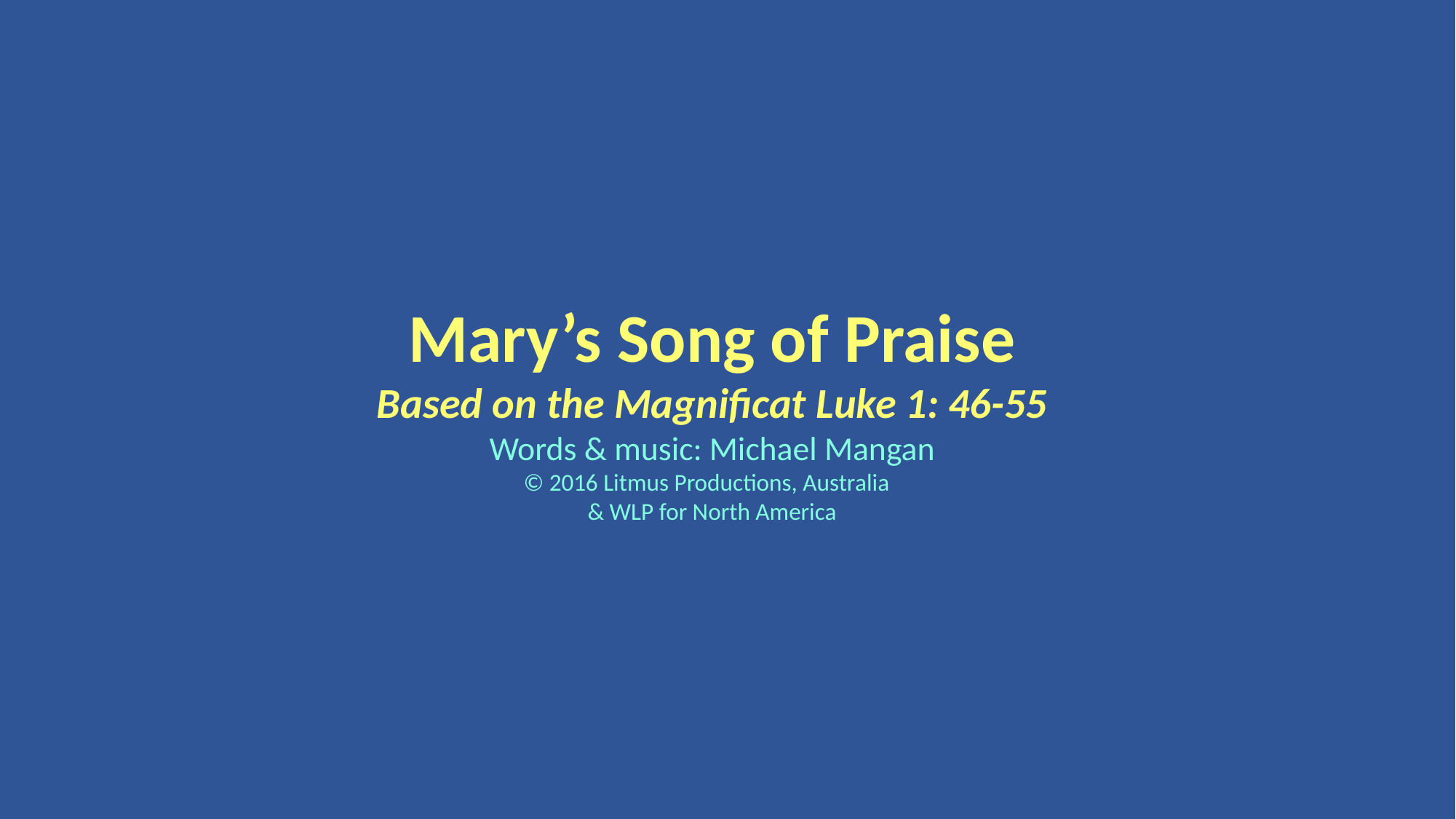

Mary’s Song of Praise
Based on the Magnificat Luke 1: 46-55
Words & music: Michael Mangan
© 2016 Litmus Productions, Australia
& WLP for North America